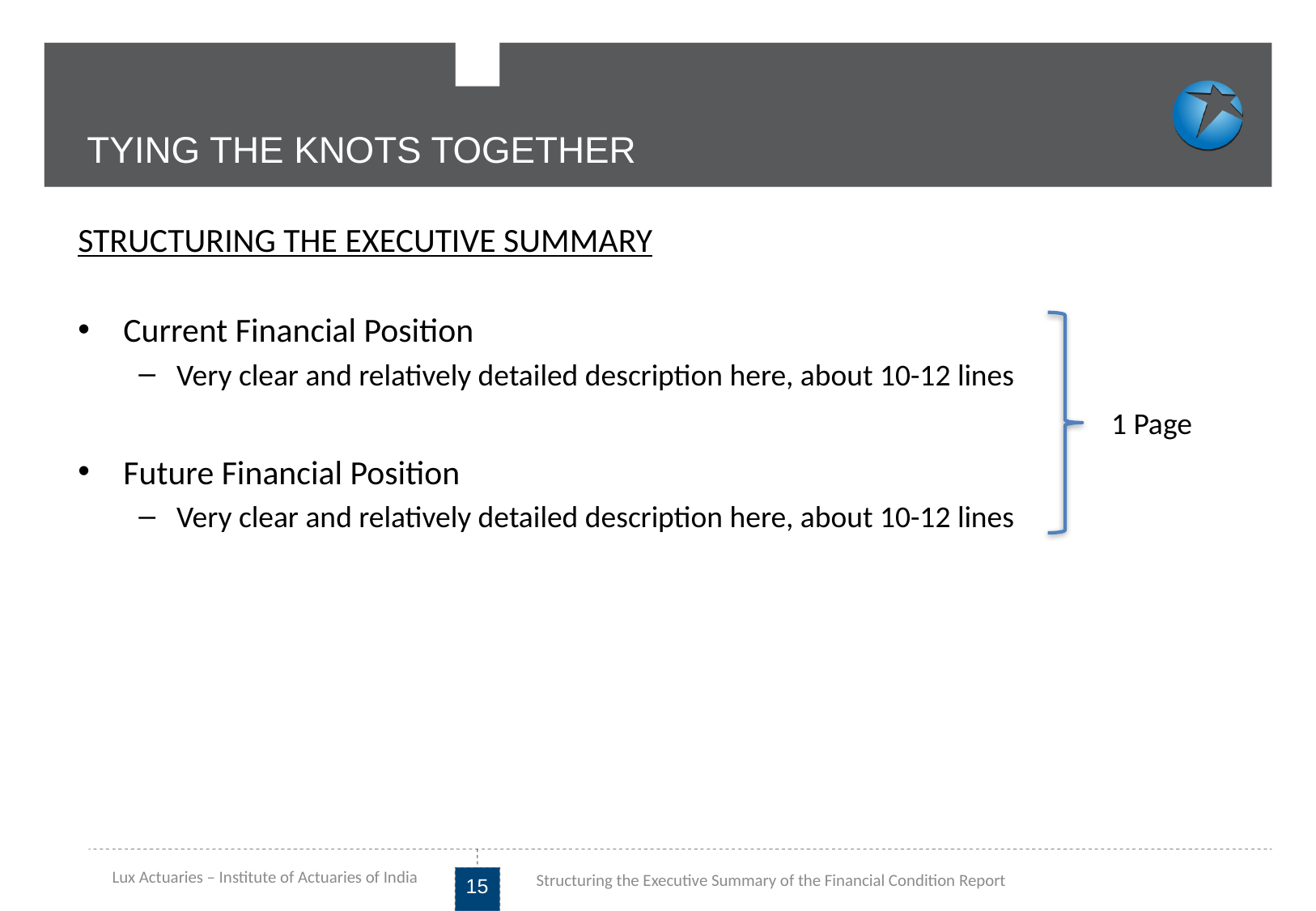

TYING THE KNOTS TOGETHER
STRUCTURING THE EXECUTIVE SUMMARY

Current Financial Position
Very clear and relatively detailed description here, about 10-12 lines

Future Financial Position
Very clear and relatively detailed description here, about 10-12 lines

1 Page
Lux Actuaries – Institute of Actuaries of India
Structuring the Executive Summary of the Financial Condition Report
15